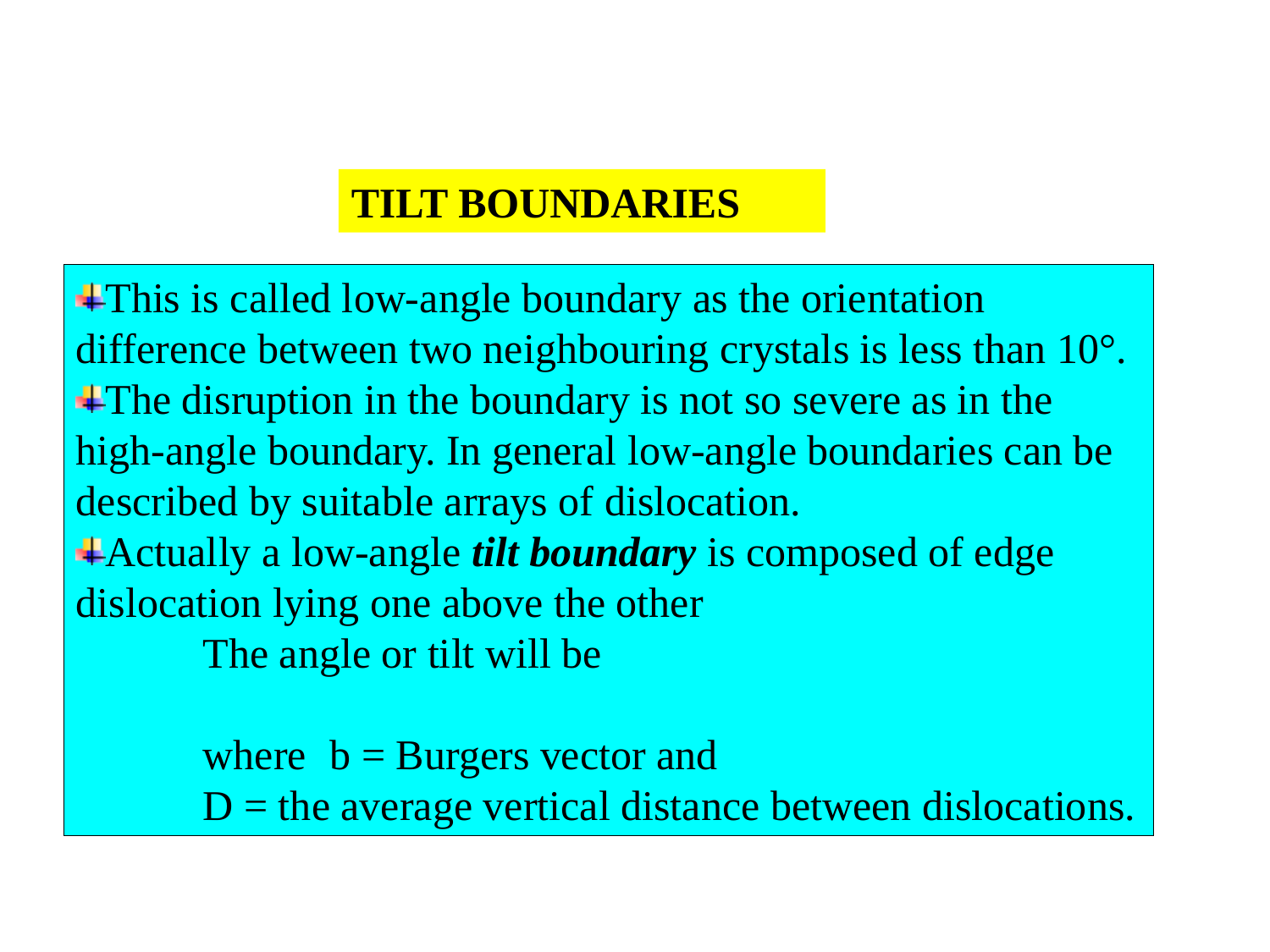

TILT BOUNDARIES
This is called low-angle boundary as the orientation difference between two neighbouring crystals is less than 10°.
The disruption in the boundary is not so severe as in the high-angle boundary. In general low-angle boundaries can be described by suitable arrays of dislocation.
Actually a low-angle tilt boundary is composed of edge dislocation lying one above the other
	The angle or tilt will be

	where	b = Burgers vector and
	D = the average vertical distance between dislocations.